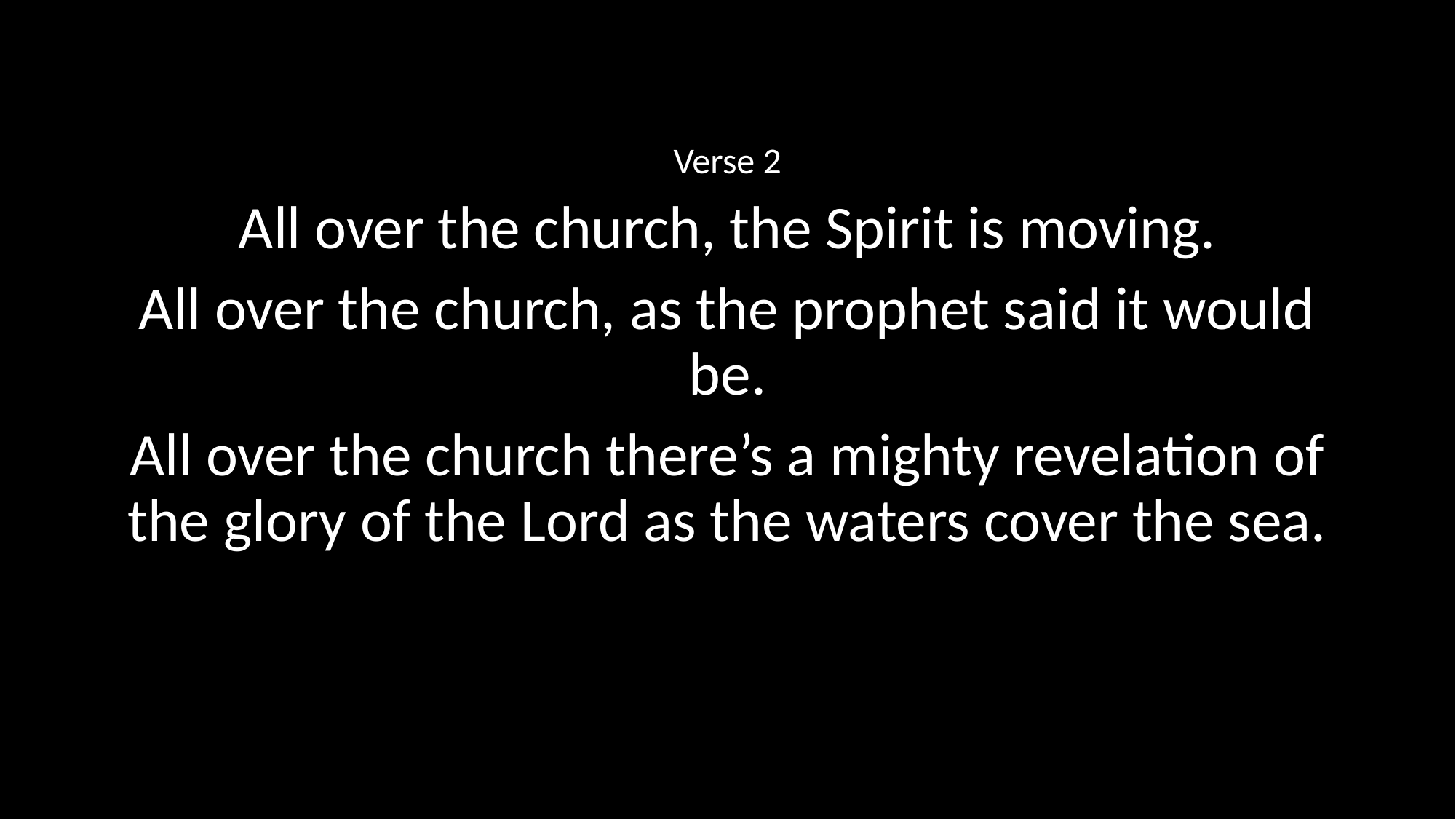

Verse 2
All over the church, the Spirit is moving.
All over the church, as the prophet said it would be.
All over the church there’s a mighty revelation of the glory of the Lord as the waters cover the sea.